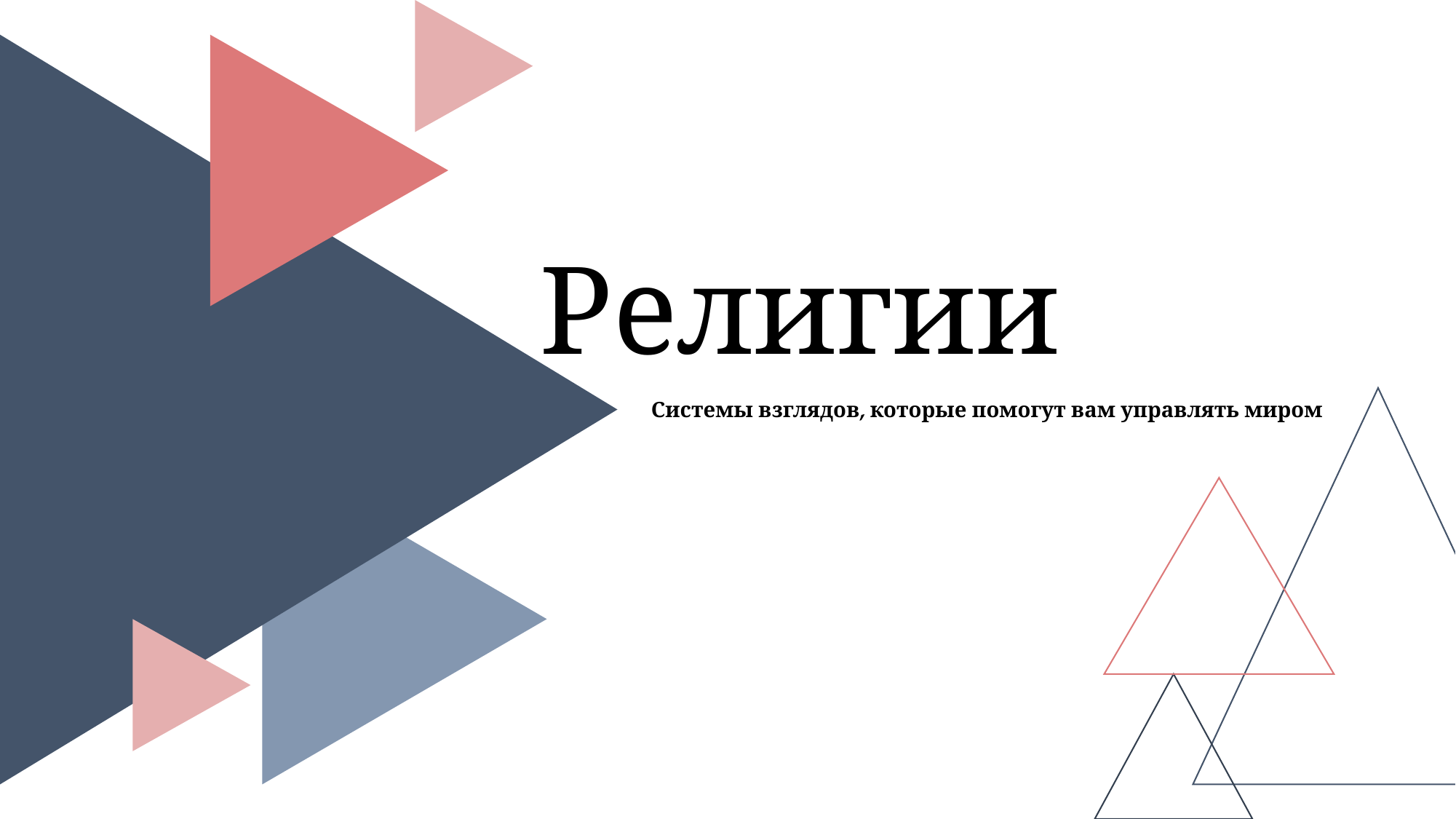

Религии
Системы взглядов, которые помогут вам управлять миром